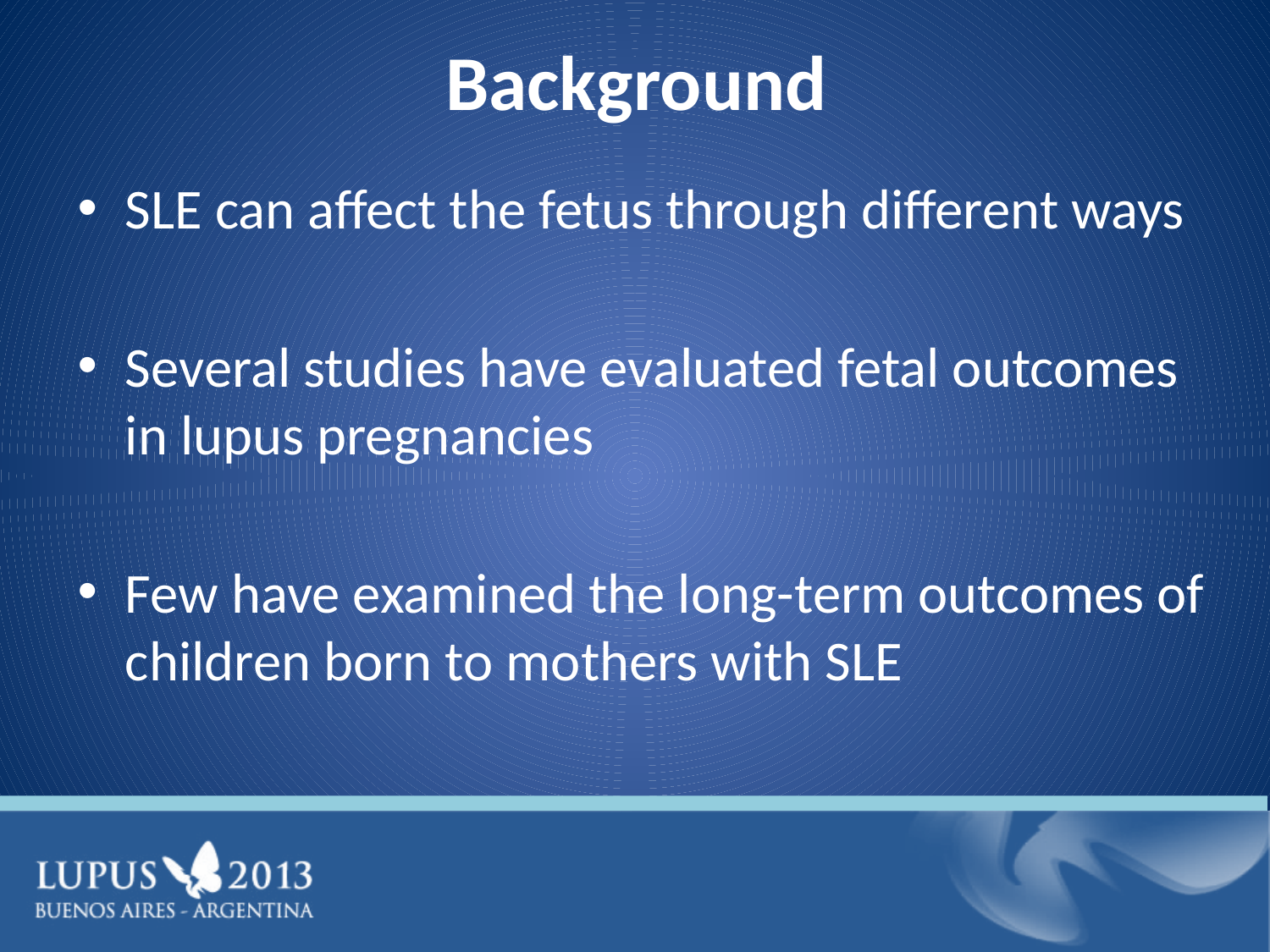

# Background
SLE can affect the fetus through different ways

Several studies have evaluated fetal outcomes in lupus pregnancies

Few have examined the long-term outcomes of children born to mothers with SLE